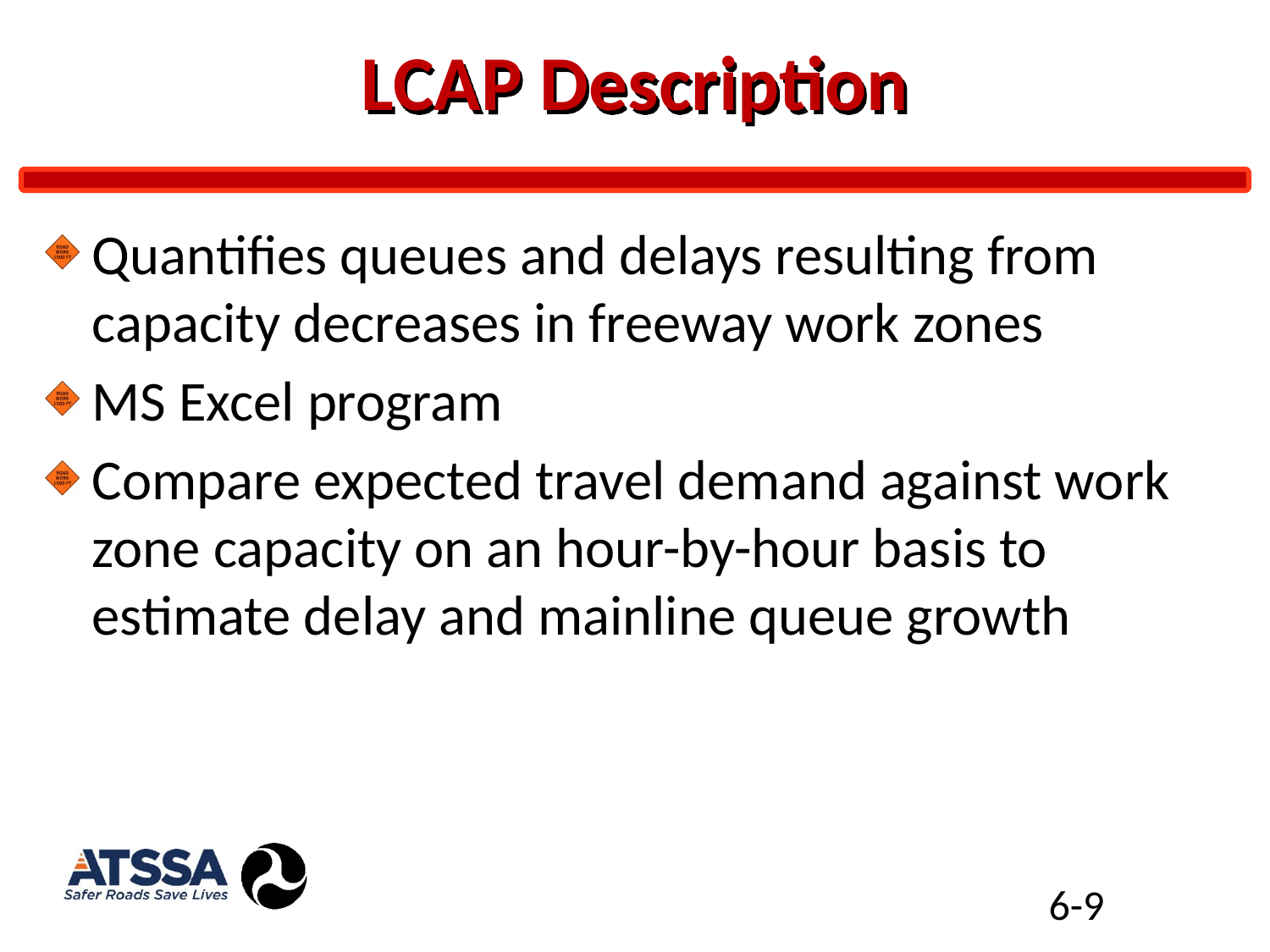

# LCAP Description
Quantifies queues and delays resulting from capacity decreases in freeway work zones
MS Excel program
Compare expected travel demand against work zone capacity on an hour-by-hour basis to estimate delay and mainline queue growth